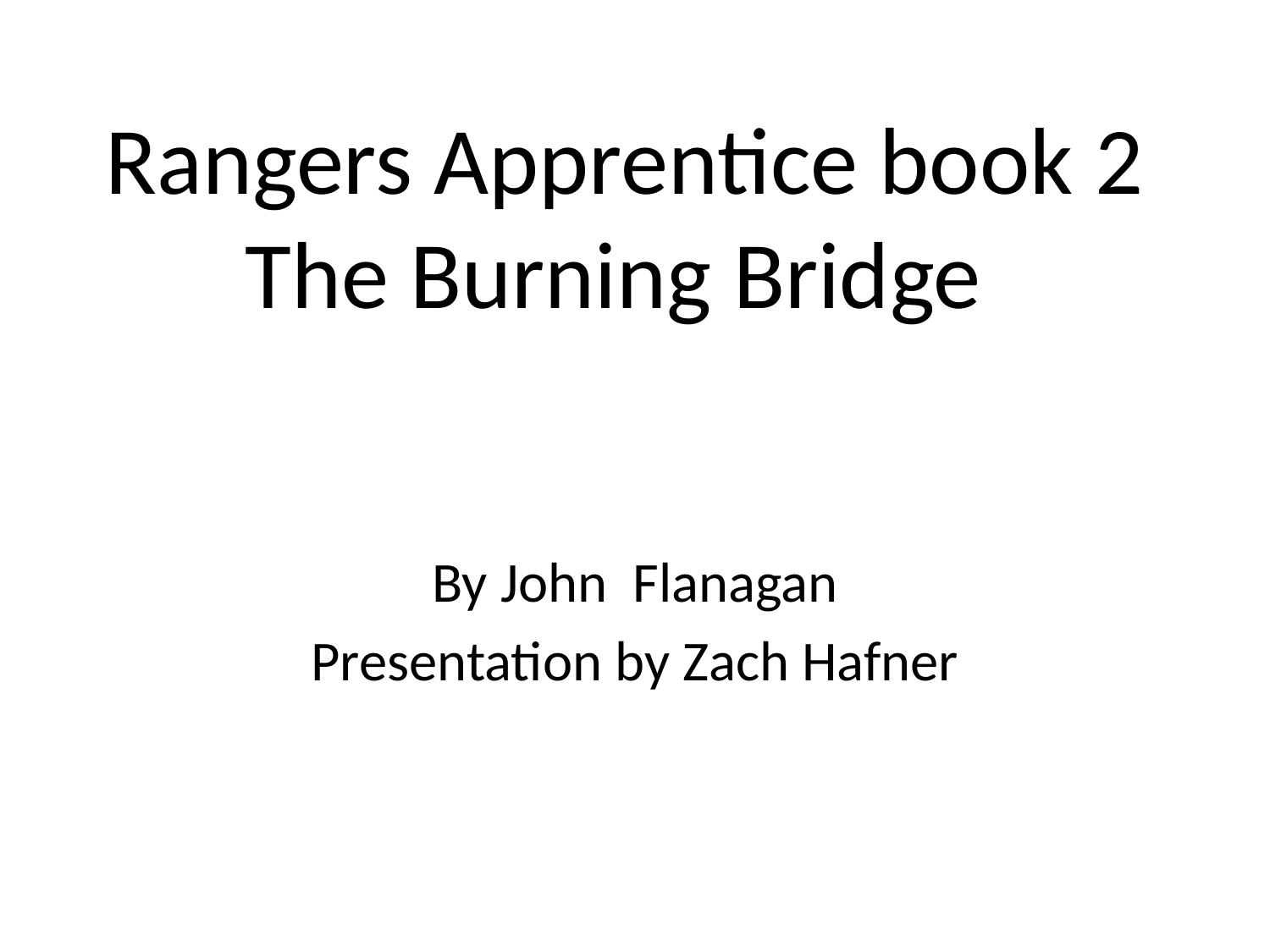

# Rangers Apprentice book 2 The Burning Bridge
By John  Flanagan
Presentation by Zach Hafner